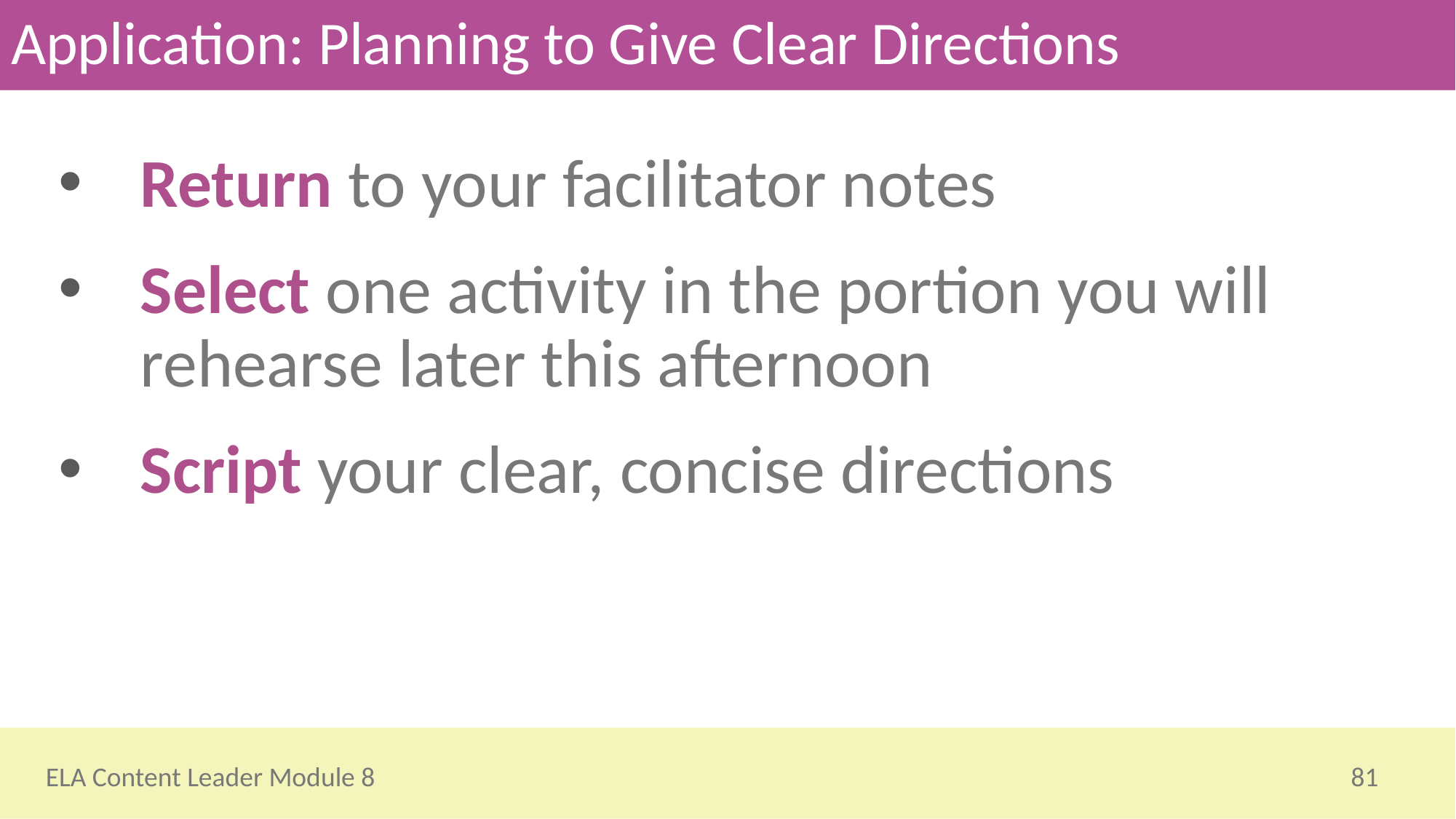

# Application: Planning to Give Clear Directions
Return to your facilitator notes

Select one activity in the portion you will rehearse later this afternoon

Script your clear, concise directions

81